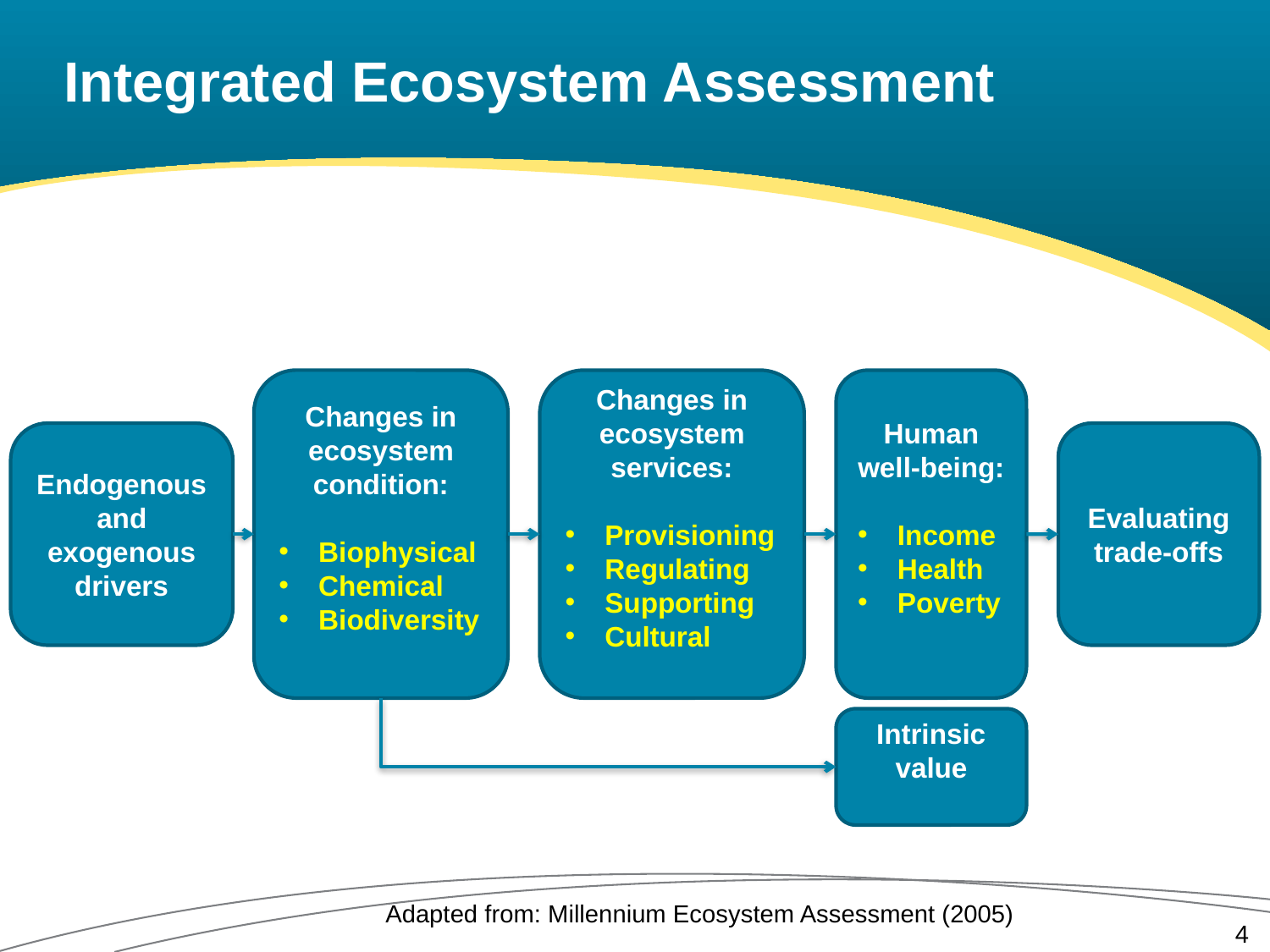

# Integrated Ecosystem Assessment
Changes in ecosystem condition:

Biophysical
Chemical
Biodiversity

Changes in ecosystem services:

Provisioning
Regulating
Supporting
Cultural

Human well-being:

Income
Health
Poverty

Endogenous and exogenous drivers
Evaluating trade-offs
Intrinsic value

Adapted from: Millennium Ecosystem Assessment (2005)
4